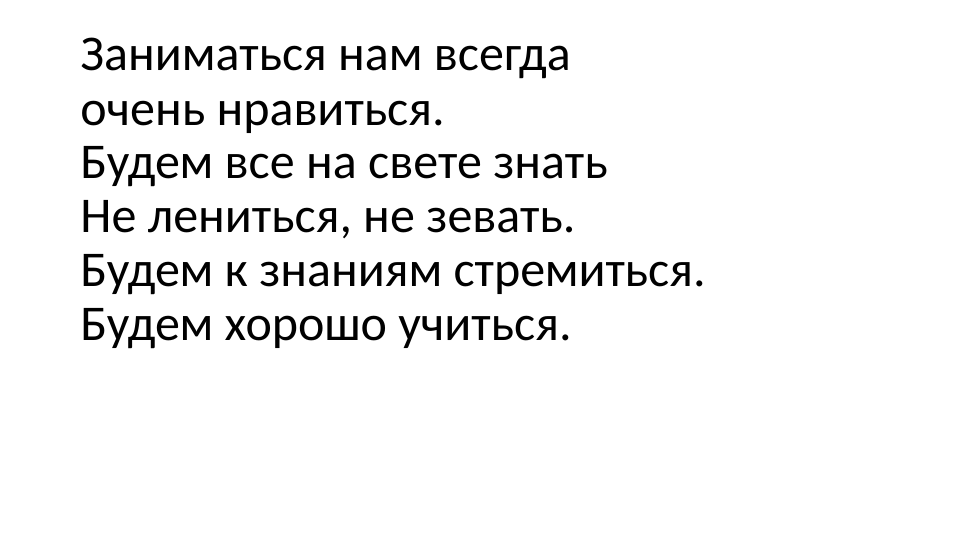

# Заниматься нам всегда очень нравиться. Будем все на свете знать Не лениться, не зевать. Будем к знаниям стремиться. Будем хорошо учиться.